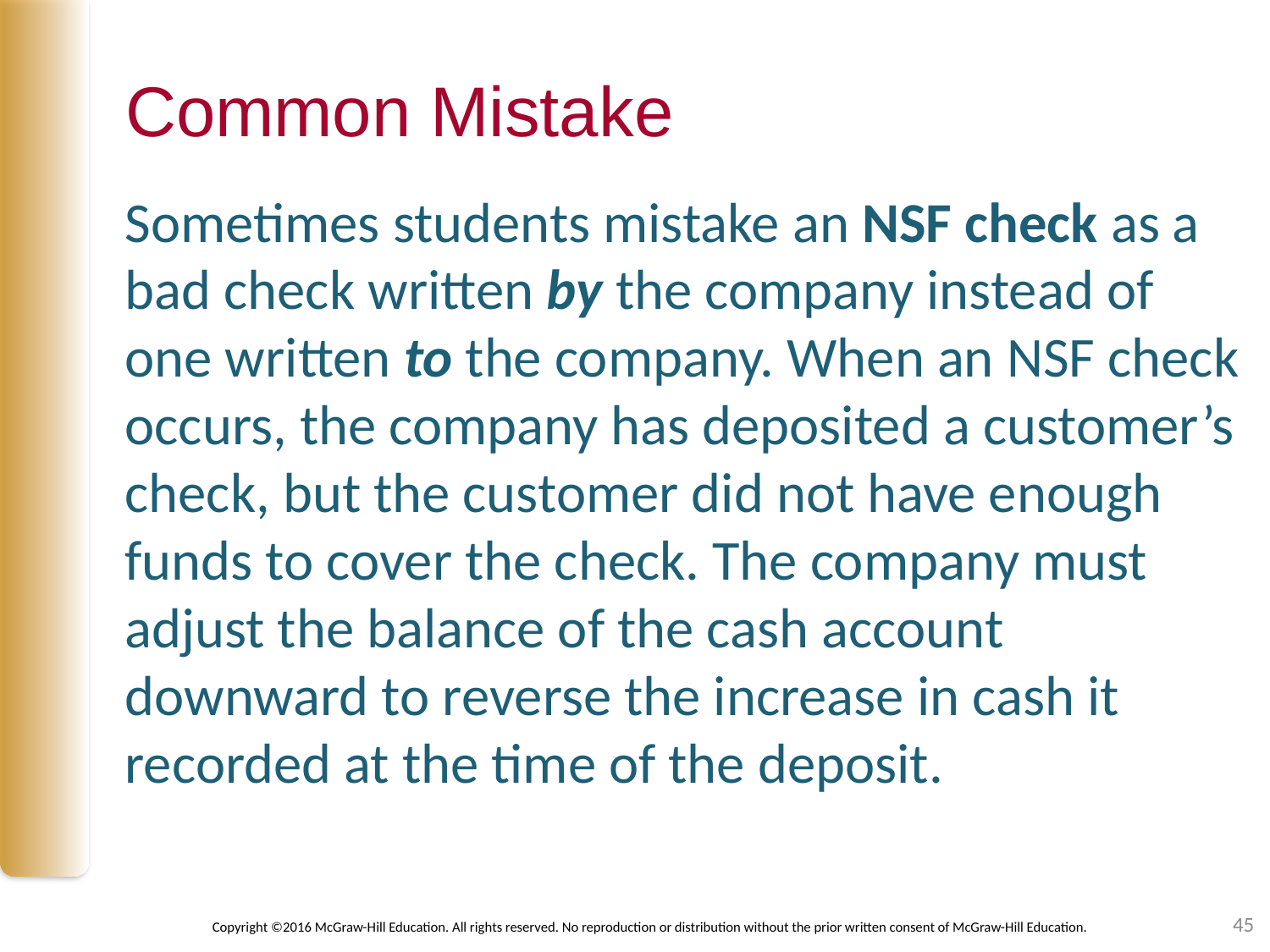

# Common Mistake
Sometimes students mistake an NSF check as a bad check written by the company instead of one written to the company. When an NSF check occurs, the company has deposited a customer’s check, but the customer did not have enough funds to cover the check. The company must adjust the balance of the cash account downward to reverse the increase in cash it recorded at the time of the deposit.
45
Copyright ©2016 McGraw-Hill Education. All rights reserved. No reproduction or distribution without the prior written consent of McGraw-Hill Education.